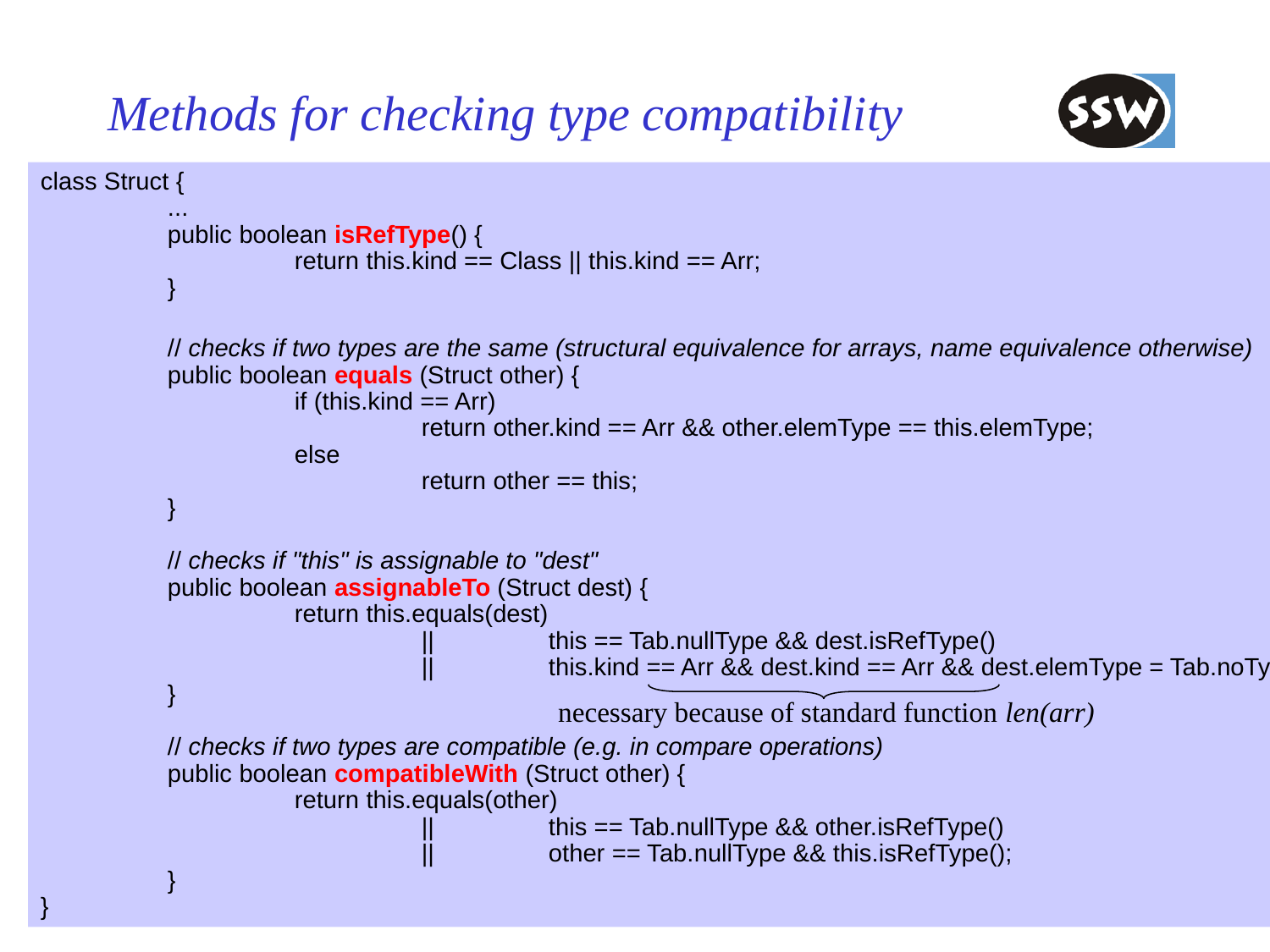

# Methods for checking type compatibility
class Struct {
	...
	public boolean isRefType() {
		return this.kind == Class || this.kind == Arr;
	}

	// checks if two types are the same (structural equivalence for arrays, name equivalence otherwise)
	public boolean equals (Struct other) {
		if (this.kind == Arr)
			return other.kind == Arr && other.elemType == this.elemType;
		else
			return other == this;
	}

	// checks if "this" is assignable to "dest"
	public boolean assignableTo (Struct dest) {
		return this.equals(dest)
			||	this == Tab.nullType && dest.isRefType()
			||	this.kind == Arr && dest.kind == Arr && dest.elemType = Tab.noType;
	}

	// checks if two types are compatible (e.g. in compare operations)
	public boolean compatibleWith (Struct other) {
		return this.equals(other)
			||	this == Tab.nullType && other.isRefType()
			||	other == Tab.nullType && this.isRefType();
	}
}

necessary because of standard function len(arr)
36